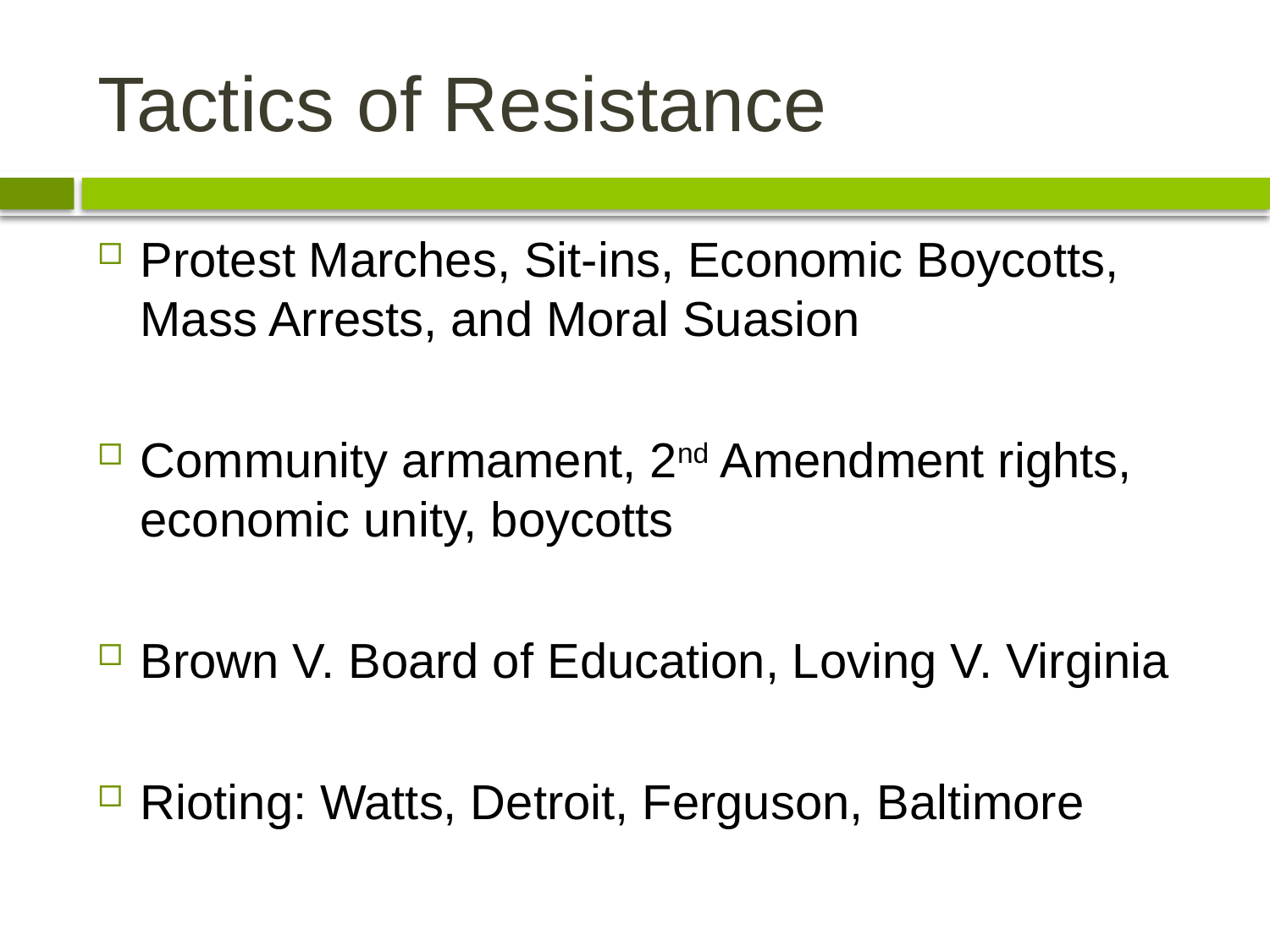

# Tactics of Resistance
Protest Marches, Sit-ins, Economic Boycotts, Mass Arrests, and Moral Suasion

Community armament, 2nd Amendment rights, economic unity, boycotts

Brown V. Board of Education, Loving V. Virginia

Rioting: Watts, Detroit, Ferguson, Baltimore